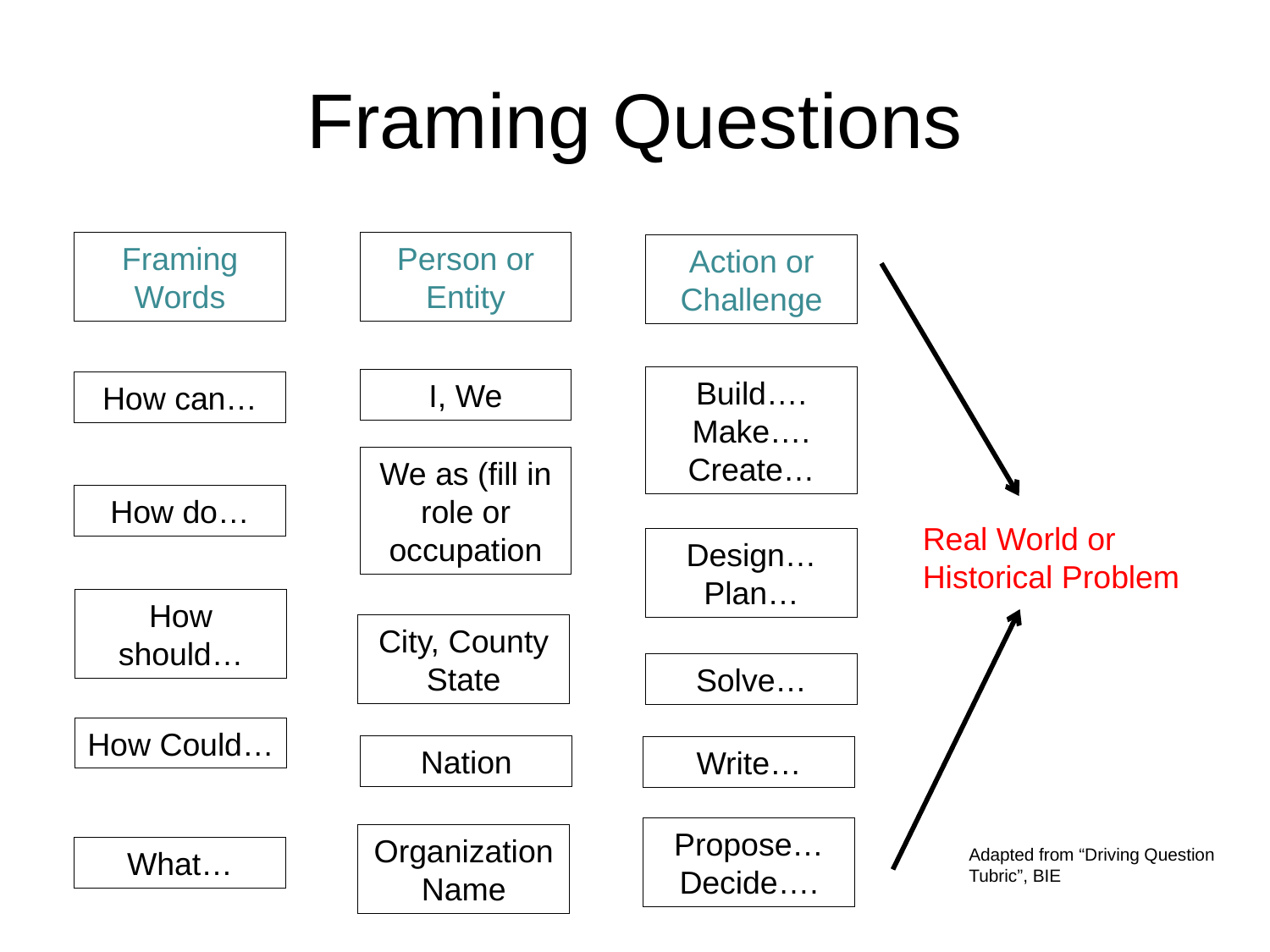

# Framing Questions
Framing Words
Person or Entity
Action or Challenge
Build….
Make….
Create…
I, We
How can…
We as (fill in role or occupation
How do…
Real World or Historical Problem
Design…
Plan…
How should…
City, County State
Solve…
How Could…
Nation
Write…
Propose…
Decide….
Organization Name
What…
Adapted from “Driving Question Tubric”, BIE